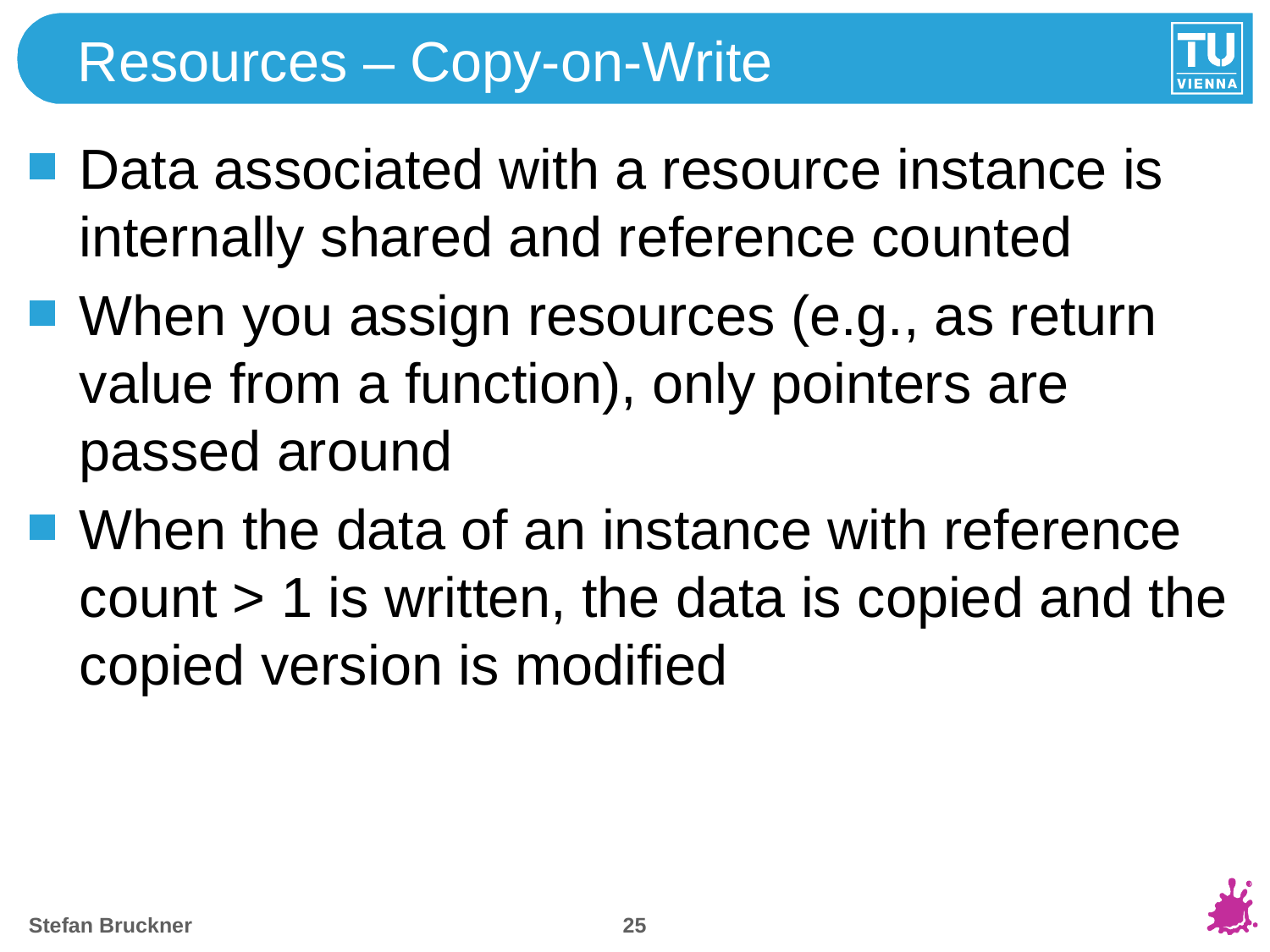

# Resources – Copy-on-Write
Data associated with a resource instance is internally shared and reference counted
When you assign resources (e.g., as return value from a function), only pointers are passed around
When the data of an instance with reference count > 1 is written, the data is copied and the copied version is modified
25
Stefan Bruckner